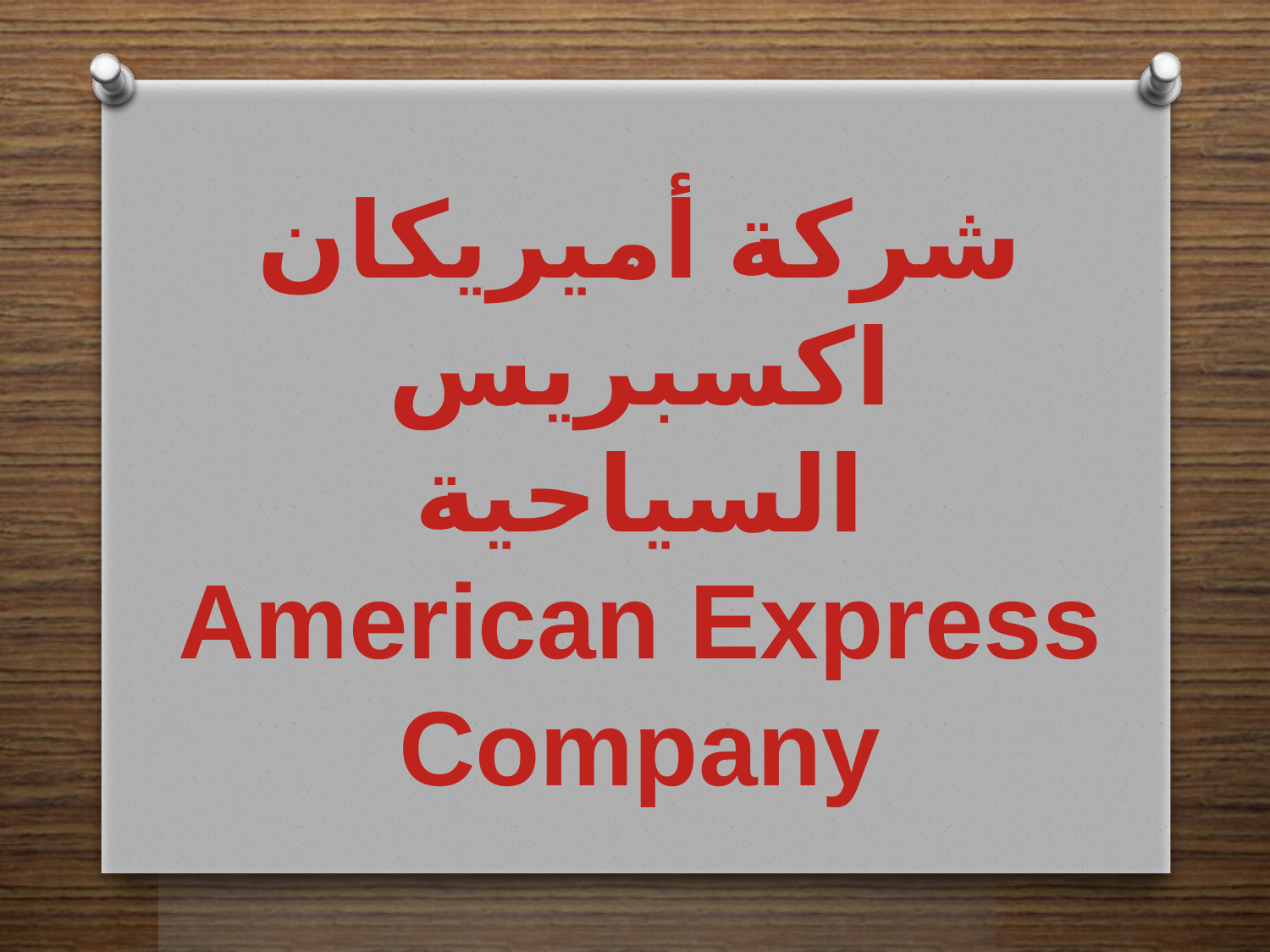

شركة أميريكان اكسبريس
السياحية
American Express Company